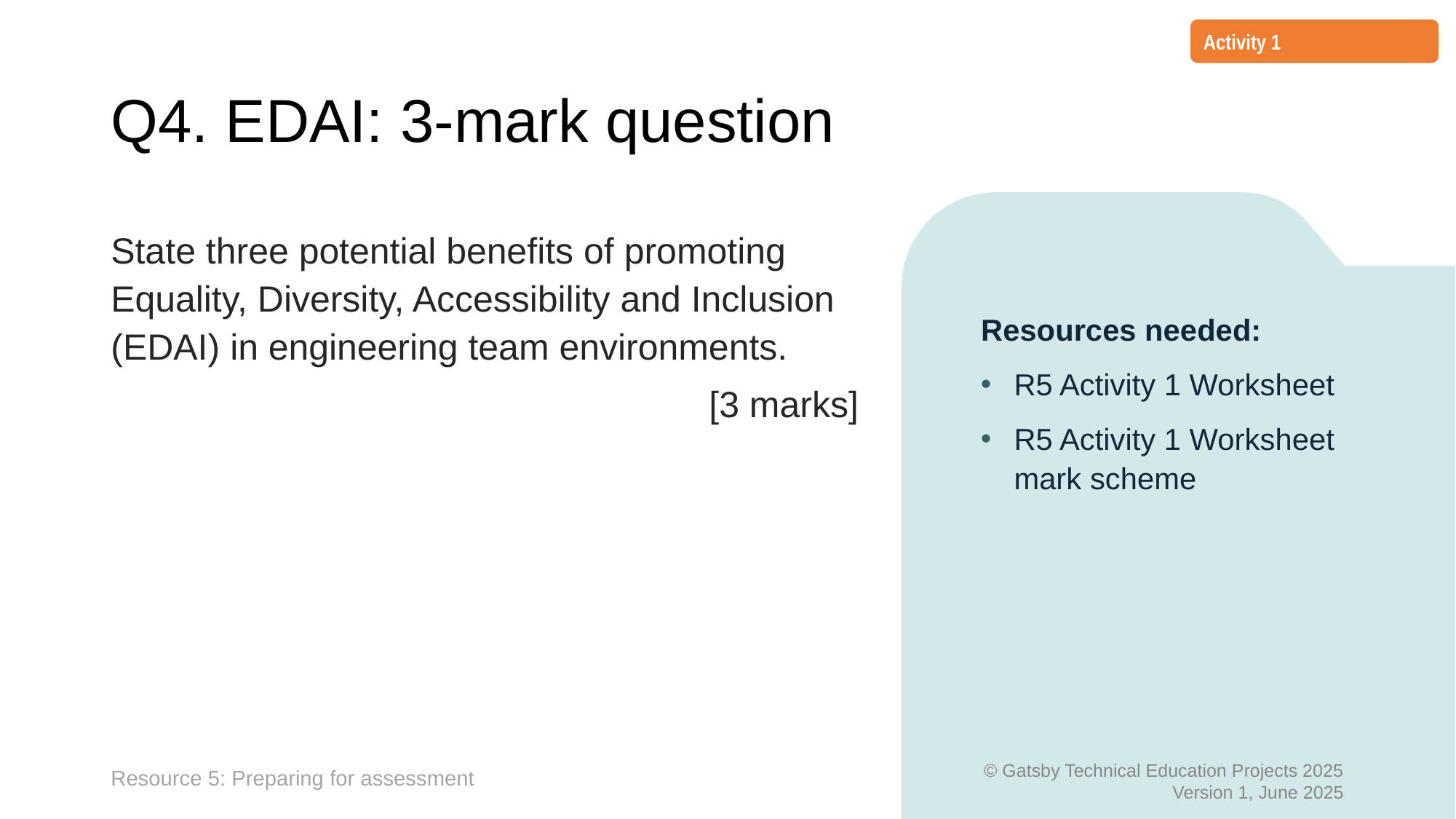

Activity 1
# Q4. EDAI: 3-mark question
State three potential benefits of promoting Equality, Diversity, Accessibility and Inclusion (EDAI) in engineering team environments.
[3 marks]

Resources needed:
R5 Activity 1 Worksheet
R5 Activity 1 Worksheet mark scheme
Resource 5: Preparing for assessment